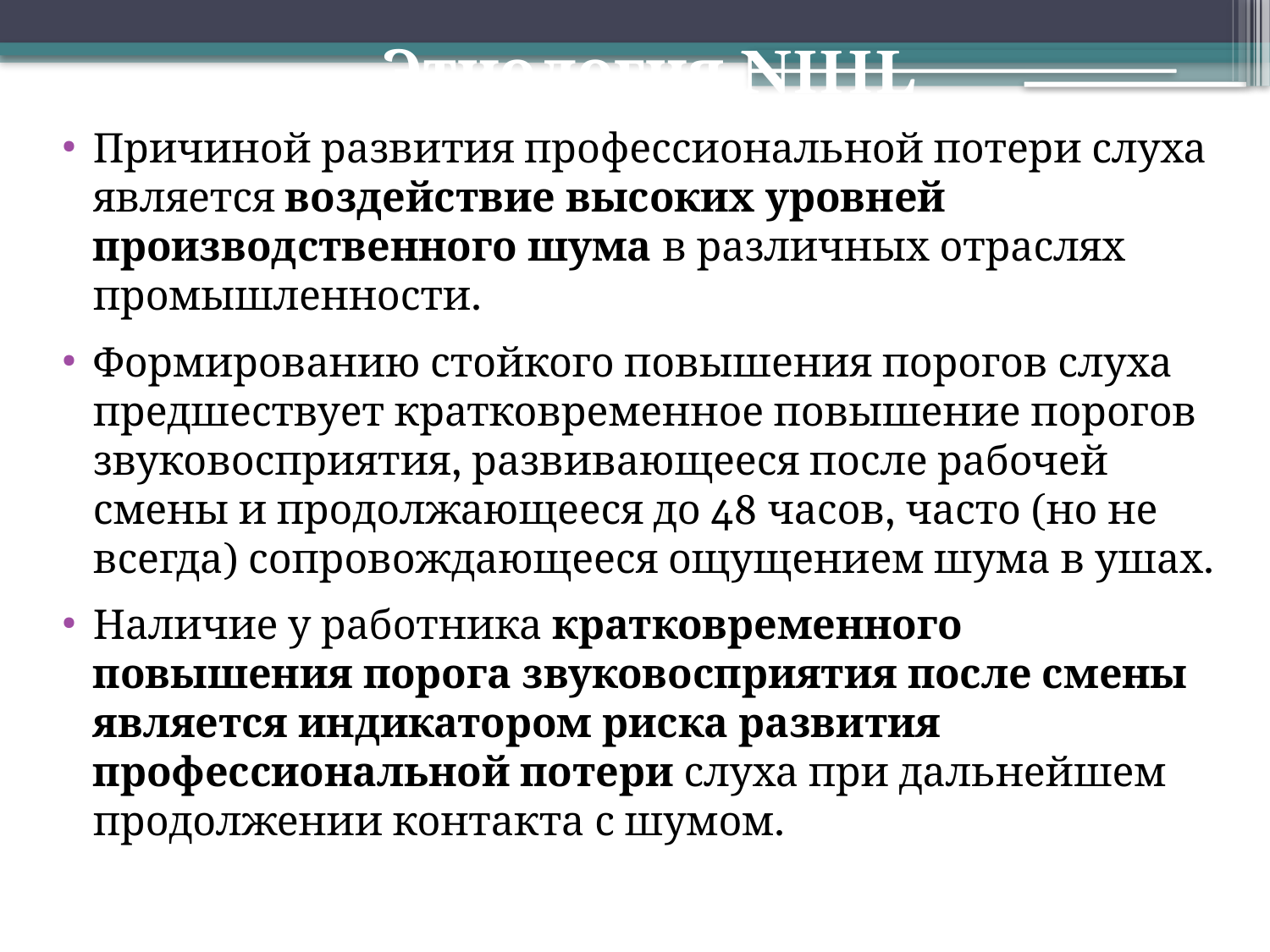

# Этиология NIHL
Причиной развития профессиональной потери слуха является воздействие высоких уровней производственного шума в различных отраслях промышленности.
Формированию стойкого повышения порогов слуха предшествует кратковременное повышение порогов звуковосприятия, развивающееся после рабочей смены и продолжающееся до 48 часов, часто (но не всегда) сопровождающееся ощущением шума в ушах.
Наличие у работника кратковременного повышения порога звуковосприятия после смены является индикатором риска развития профессиональной потери слуха при дальнейшем продолжении контакта с шумом.